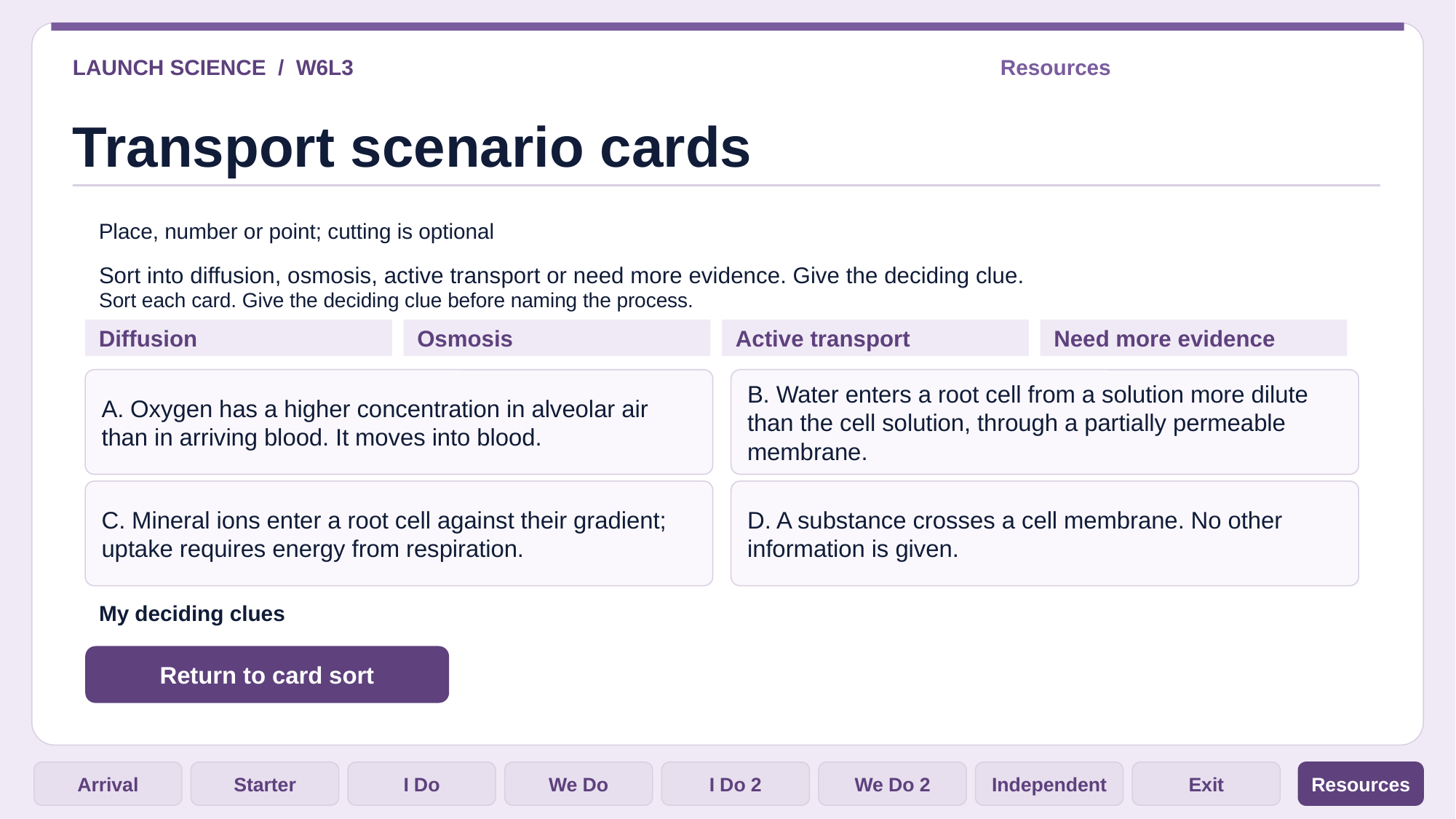

LAUNCH SCIENCE  /  W6L3
Resources
Transport scenario cards

Place, number or point; cutting is optional
Sort into diffusion, osmosis, active transport or need more evidence. Give the deciding clue.
Sort each card. Give the deciding clue before naming the process.
Diffusion
Osmosis
Active transport
Need more evidence
A. Oxygen has a higher concentration in alveolar air than in arriving blood. It moves into blood.
B. Water enters a root cell from a solution more dilute than the cell solution, through a partially permeable membrane.
C. Mineral ions enter a root cell against their gradient; uptake requires energy from respiration.
D. A substance crosses a cell membrane. No other information is given.
My deciding clues
Return to card sort
Arrival
Starter
I Do
We Do
I Do 2
We Do 2
Independent
Exit
Resources